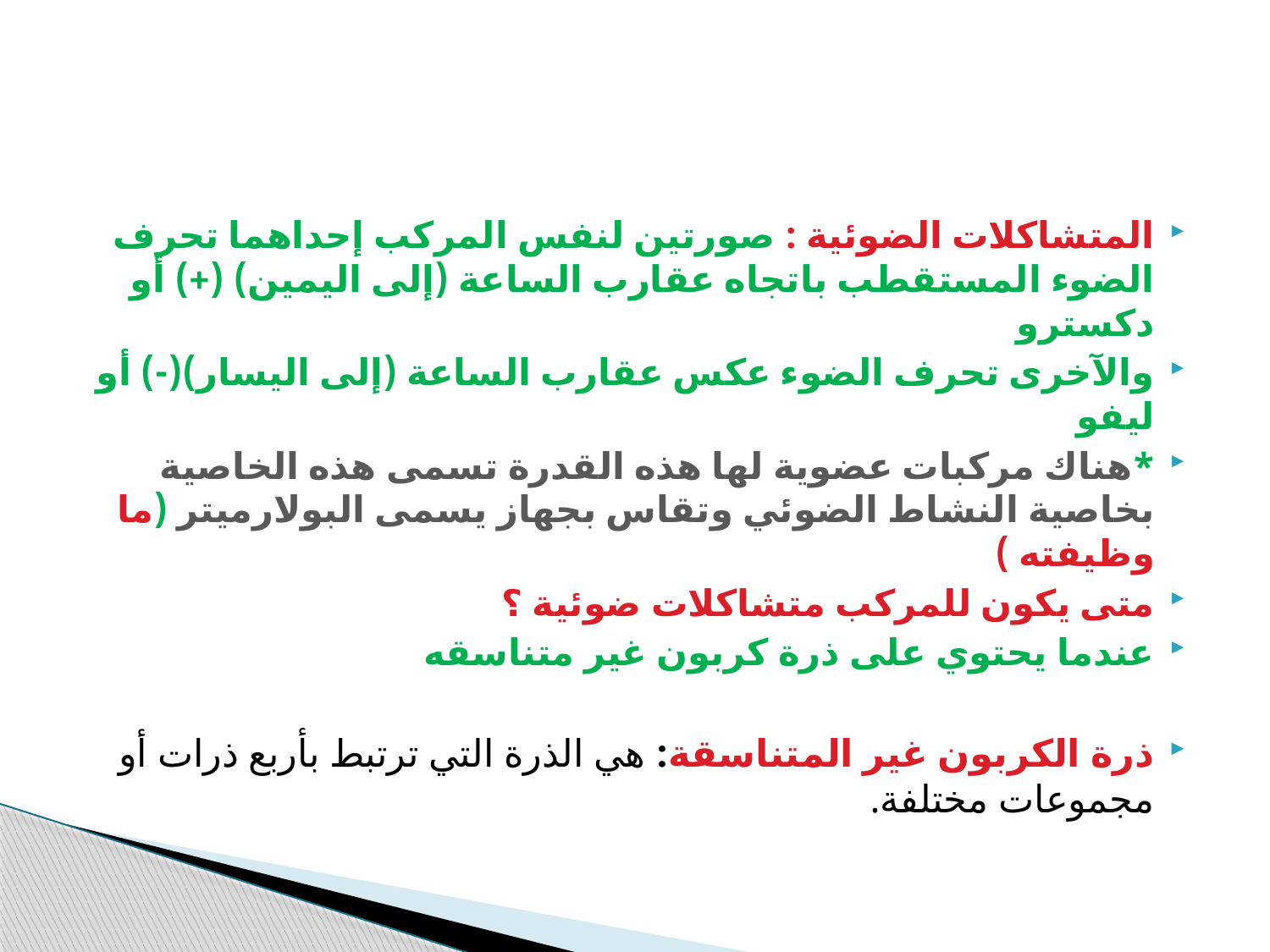

#
المتشاكلات الضوئية : صورتين لنفس المركب إحداهما تحرف الضوء المستقطب باتجاه عقارب الساعة (إلى اليمين) (+) أو دكسترو
والآخرى تحرف الضوء عكس عقارب الساعة (إلى اليسار)(-) أو ليفو
*هناك مركبات عضوية لها هذه القدرة تسمى هذه الخاصية بخاصية النشاط الضوئي وتقاس بجهاز يسمى البولارميتر (ما وظيفته )
متى يكون للمركب متشاكلات ضوئية ؟
عندما يحتوي على ذرة كربون غير متناسقه

ذرة الكربون غير المتناسقة: هي الذرة التي ترتبط بأربع ذرات أو مجموعات مختلفة.